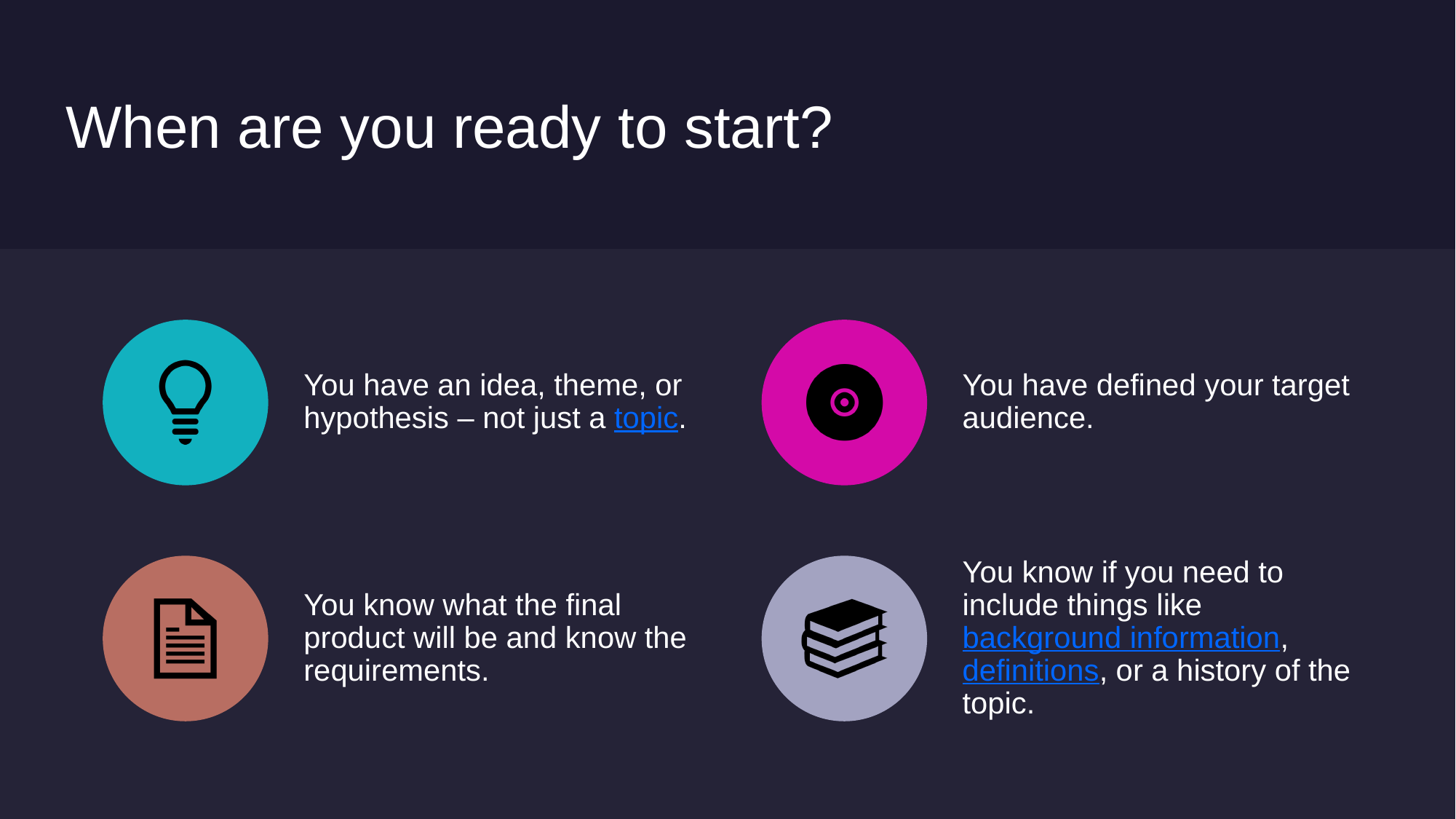

# When are you ready to start?

You have an idea, theme, or hypothesis – not just a topic.
You have defined your target audience.
You know what the final product will be and know the requirements.
You know if you need to include things like background information, definitions, or a history of the topic.